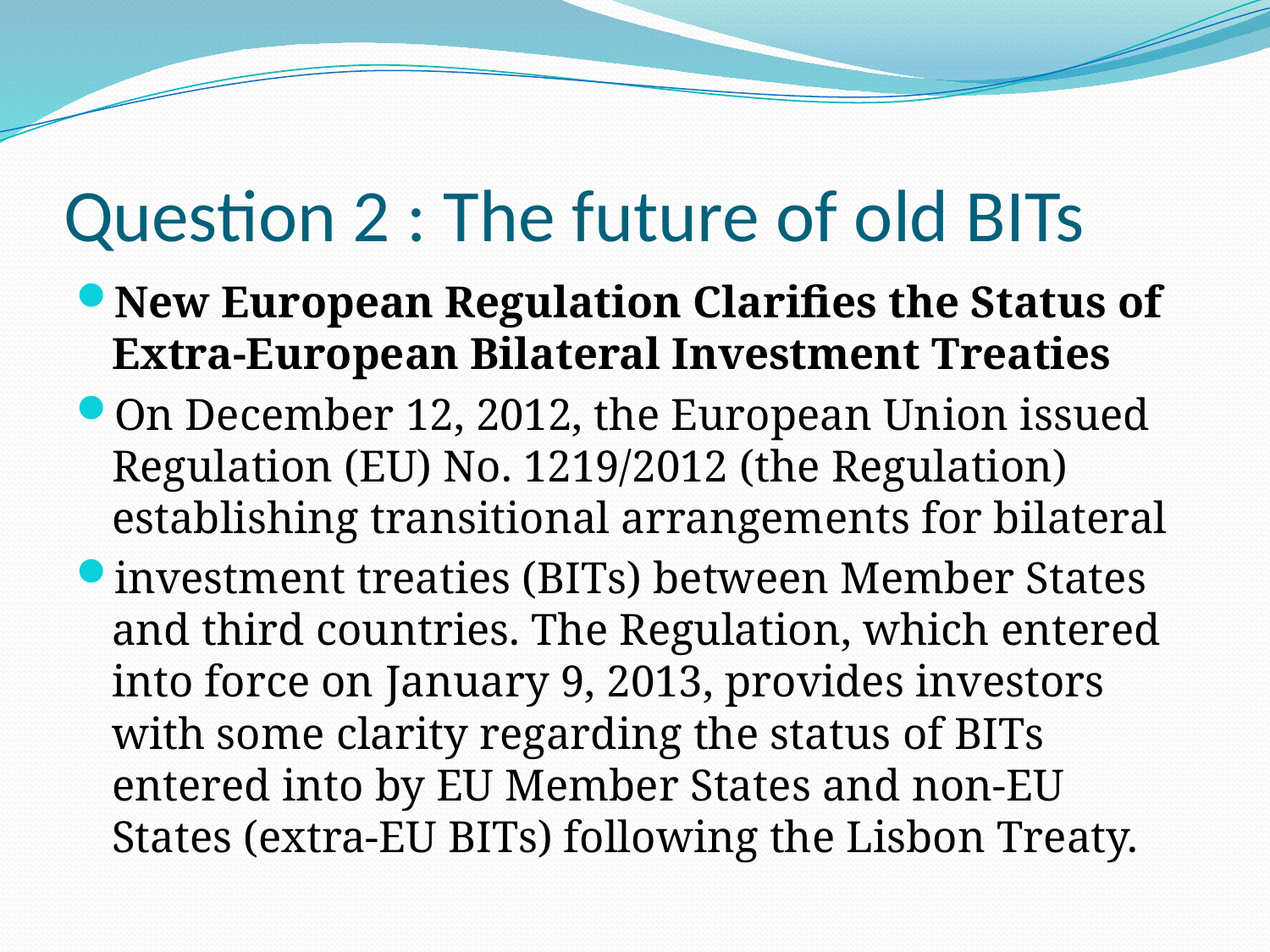

# Question 2 : The future of old BITs
New European Regulation Clarifies the Status of Extra-European Bilateral Investment Treaties
On December 12, 2012, the European Union issued Regulation (EU) No. 1219/2012 (the Regulation) establishing transitional arrangements for bilateral
investment treaties (BITs) between Member States and third countries. The Regulation, which entered into force on January 9, 2013, provides investors with some clarity regarding the status of BITs entered into by EU Member States and non-EU States (extra-EU BITs) following the Lisbon Treaty.